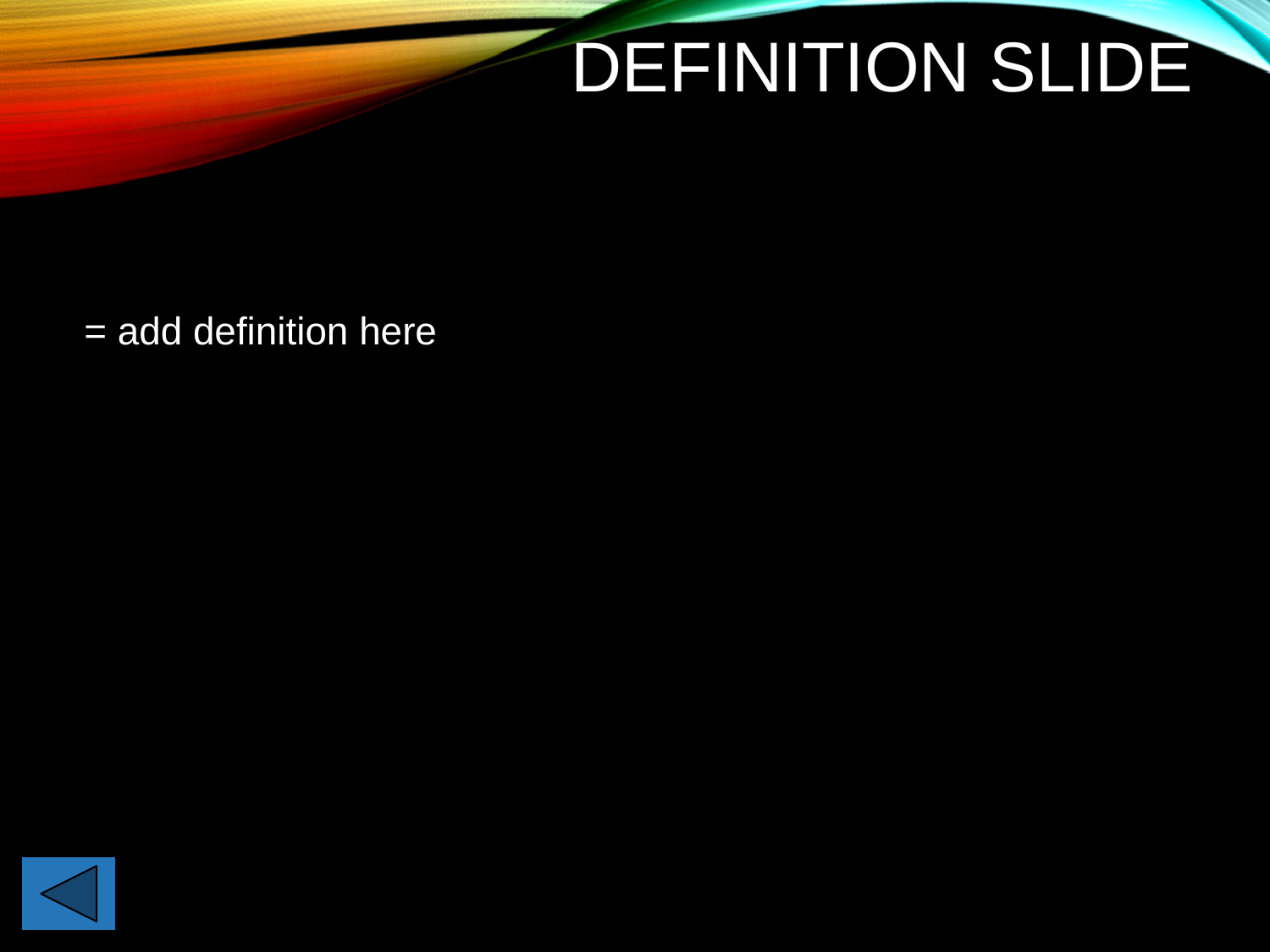

# Definition Slide
= add definition here